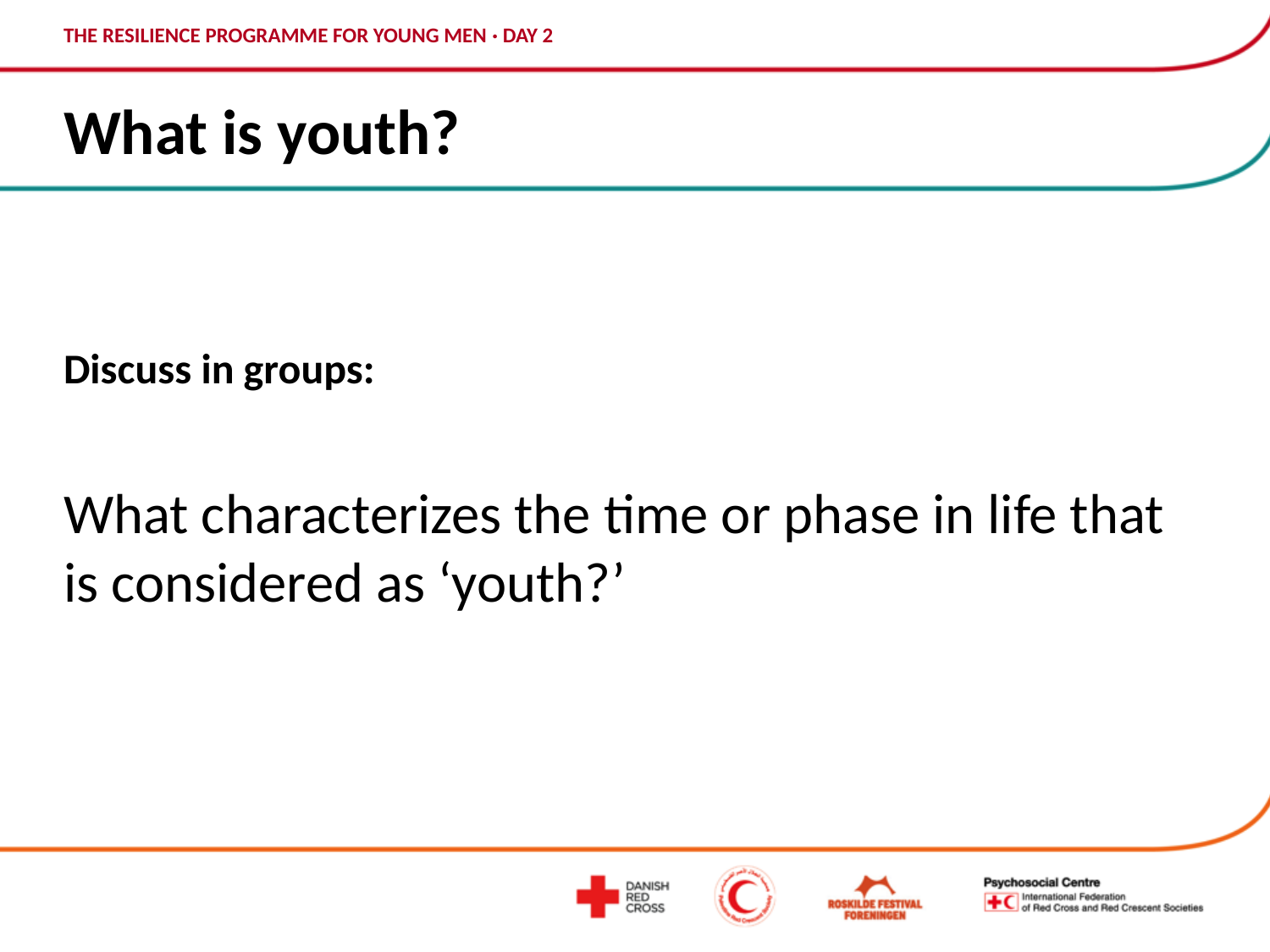

# What is youth?

Discuss in groups:

What characterizes the time or phase in life that is considered as ‘youth?’